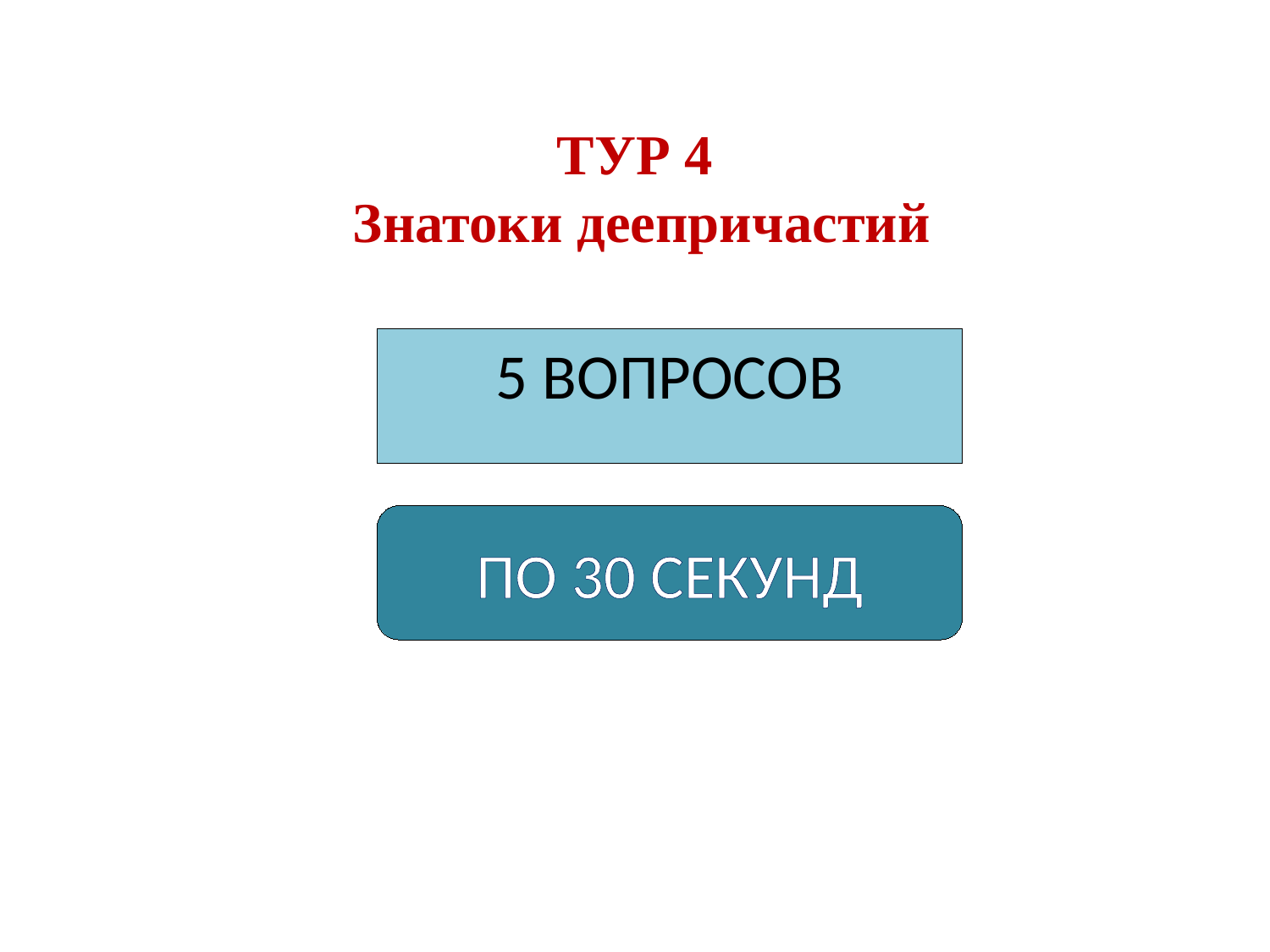

# ТУР 4 Знатоки деепричастий
5 ВОПРОСОВ
ПО 30 СЕКУНД